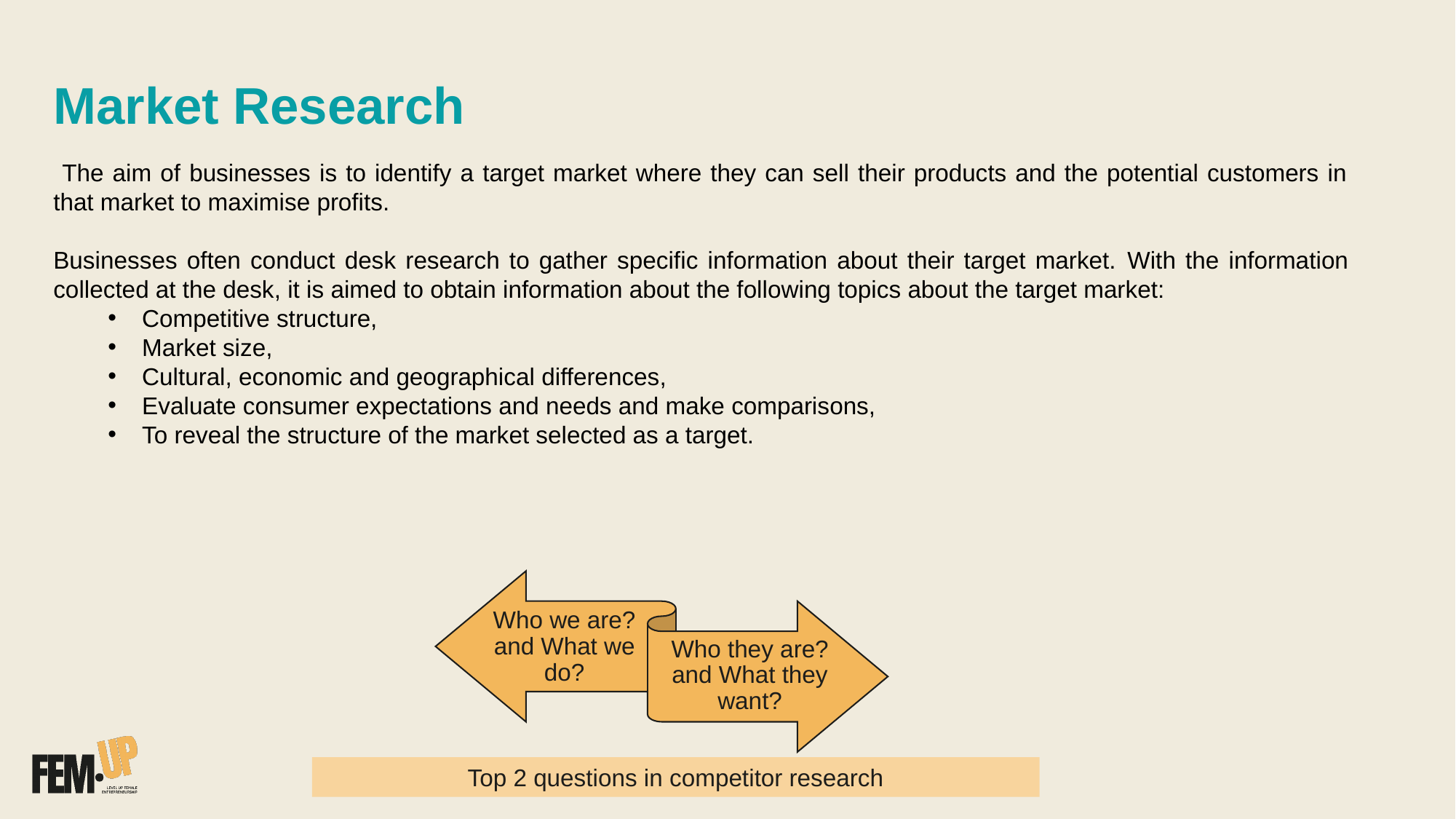

Market Research
 The aim of businesses is to identify a target market where they can sell their products and the potential customers in that market to maximise profits.

Businesses often conduct desk research to gather specific information about their target market. ​With the information collected at the desk, it is aimed to obtain information about the following topics about the target market:​
Competitive structure,​
Market size, ​
Cultural, economic and geographical differences, ​
Evaluate consumer expectations and needs and make comparisons, ​
To reveal the structure of the market selected as a target. ​
​
Who we are? and What we do?
Who they are? and What they want?
Top 2 questions in competitor research